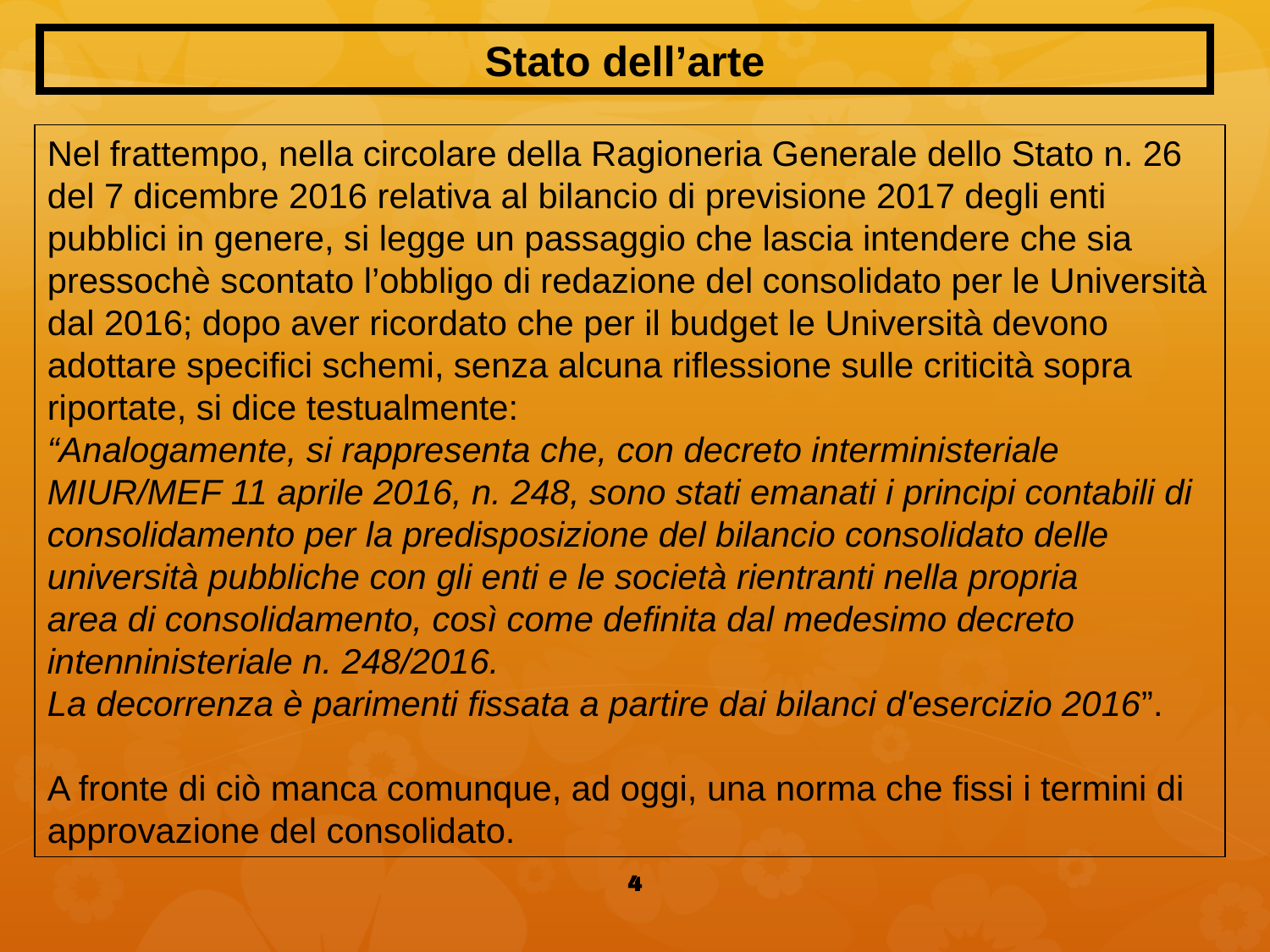

Stato dell’arte
Nel frattempo, nella circolare della Ragioneria Generale dello Stato n. 26 del 7 dicembre 2016 relativa al bilancio di previsione 2017 degli enti pubblici in genere, si legge un passaggio che lascia intendere che sia pressochè scontato l’obbligo di redazione del consolidato per le Università dal 2016; dopo aver ricordato che per il budget le Università devono adottare specifici schemi, senza alcuna riflessione sulle criticità sopra riportate, si dice testualmente:
“Analogamente, si rappresenta che, con decreto interministeriale MIUR/MEF 11 aprile 2016, n. 248, sono stati emanati i principi contabili di consolidamento per la predisposizione del bilancio consolidato delle università pubbliche con gli enti e le società rientranti nella propria
area di consolidamento, così come definita dal medesimo decreto intenninisteriale n. 248/2016.
La decorrenza è parimenti fissata a partire dai bilanci d'esercizio 2016”.
A fronte di ciò manca comunque, ad oggi, una norma che fissi i termini di approvazione del consolidato.

4